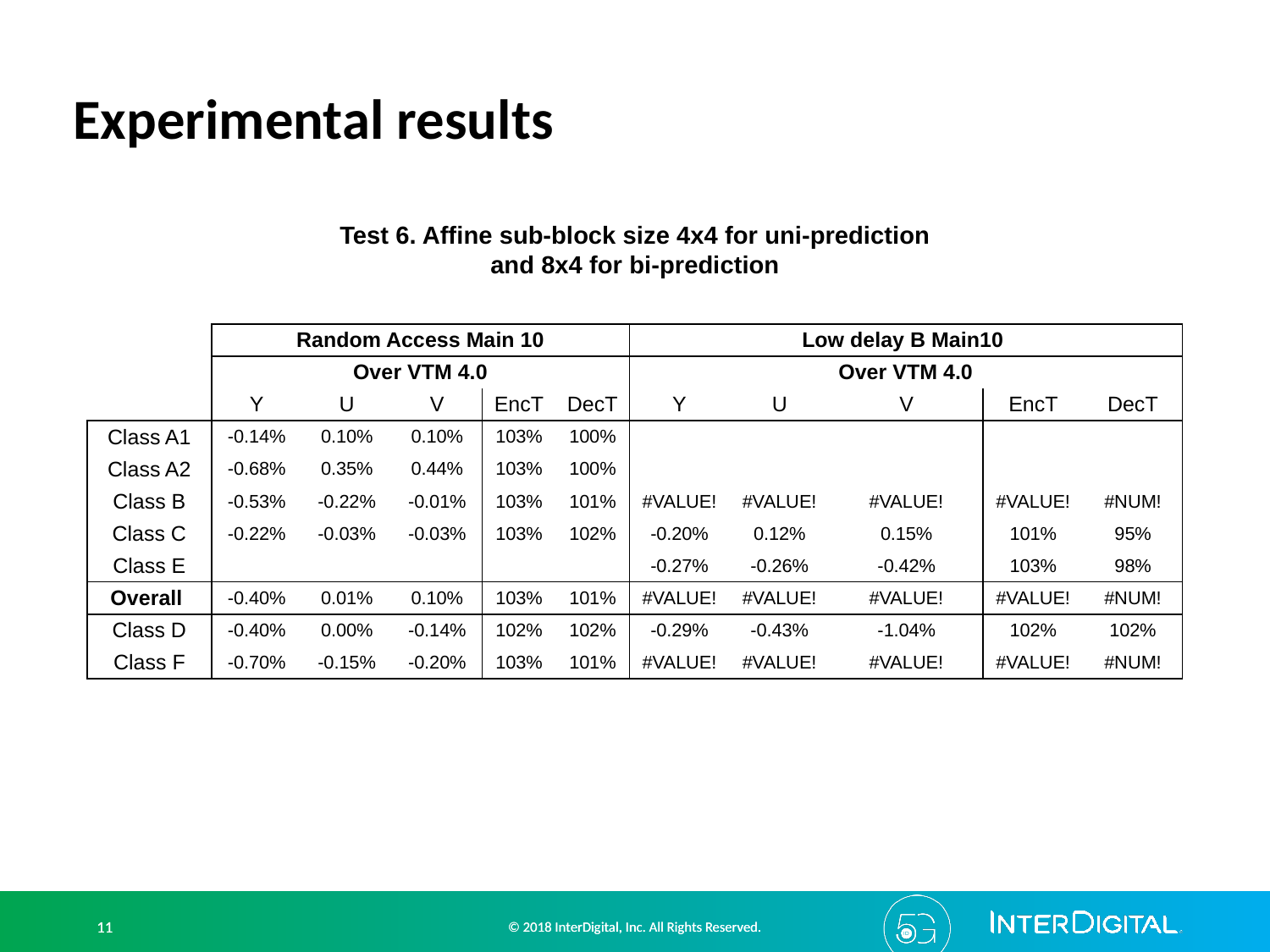

# Experimental results
Test 6. Affine sub-block size 4x4 for uni-prediction and 8x4 for bi-prediction
|  | Random Access Main 10 |  |  |  |  | Low delay B Main10 |  |  |  |  |
| --- | --- | --- | --- | --- | --- | --- | --- | --- | --- | --- |
|  | Over VTM 4.0 |  |  |  |  | Over VTM 4.0 |  |  |  |  |
|  | Y | U | V | EncT | DecT | Y | U | V | EncT | DecT |
| Class A1 | -0.14% | 0.10% | 0.10% | 103% | 100% |  |  |  |  |  |
| Class A2 | -0.68% | 0.35% | 0.44% | 103% | 100% |  |  |  |  |  |
| Class B | -0.53% | -0.22% | -0.01% | 103% | 101% | #VALUE! | #VALUE! | #VALUE! | #VALUE! | #NUM! |
| Class C | -0.22% | -0.03% | -0.03% | 103% | 102% | -0.20% | 0.12% | 0.15% | 101% | 95% |
| Class E |  |  |  |  |  | -0.27% | -0.26% | -0.42% | 103% | 98% |
| Overall | -0.40% | 0.01% | 0.10% | 103% | 101% | #VALUE! | #VALUE! | #VALUE! | #VALUE! | #NUM! |
| Class D | -0.40% | 0.00% | -0.14% | 102% | 102% | -0.29% | -0.43% | -1.04% | 102% | 102% |
| Class F | -0.70% | -0.15% | -0.20% | 103% | 101% | #VALUE! | #VALUE! | #VALUE! | #VALUE! | #NUM! |
© 2018 InterDigital, Inc. All Rights Reserved.
© 2018 InterDigital, Inc. All Rights Reserved.
11
11